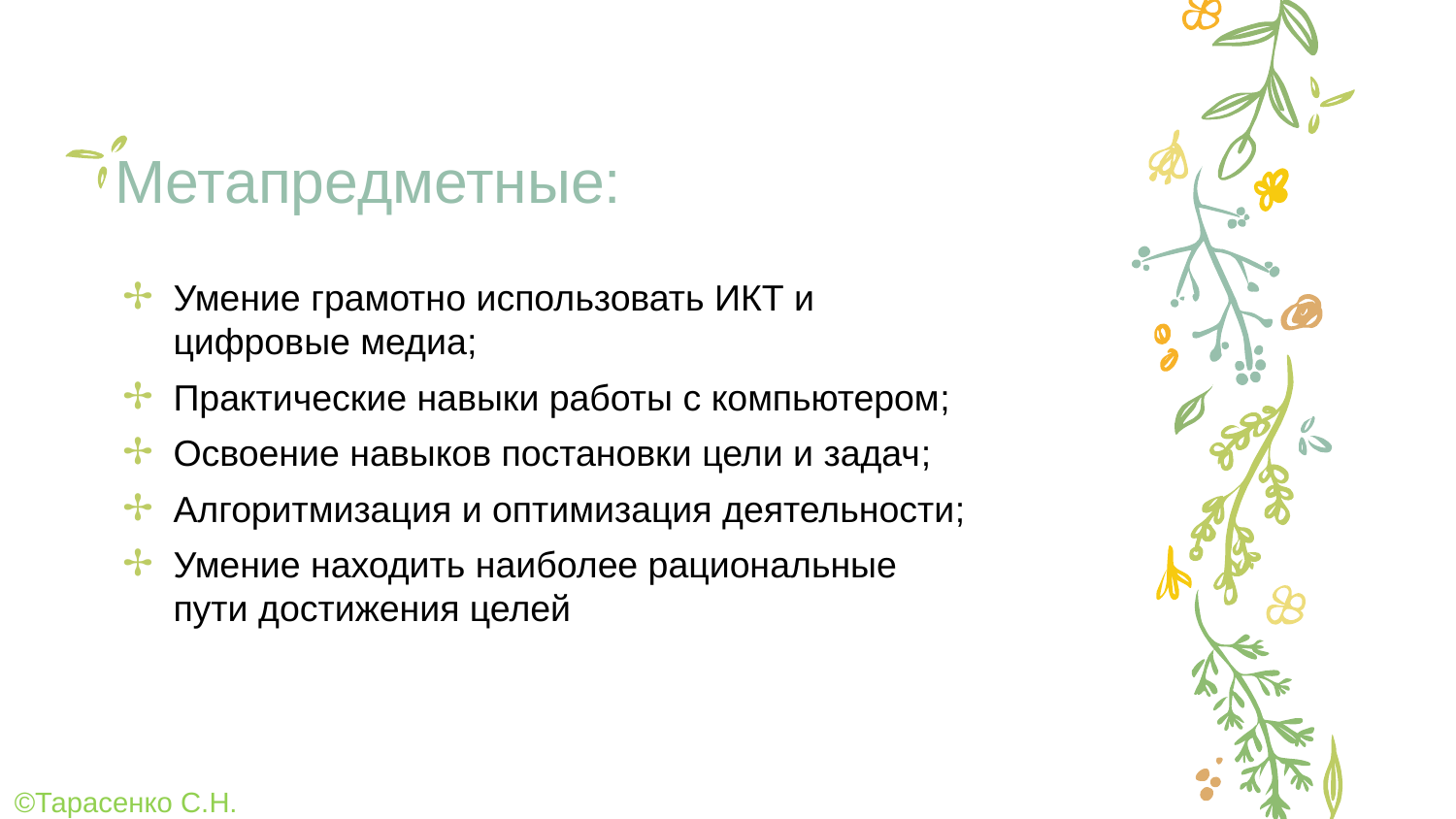

Метапредметные:
Умение грамотно использовать ИКТ и цифровые медиа;
Практические навыки работы с компьютером;
Освоение навыков постановки цели и задач;
Алгоритмизация и оптимизация деятельности;
Умение находить наиболее рациональные пути достижения целей